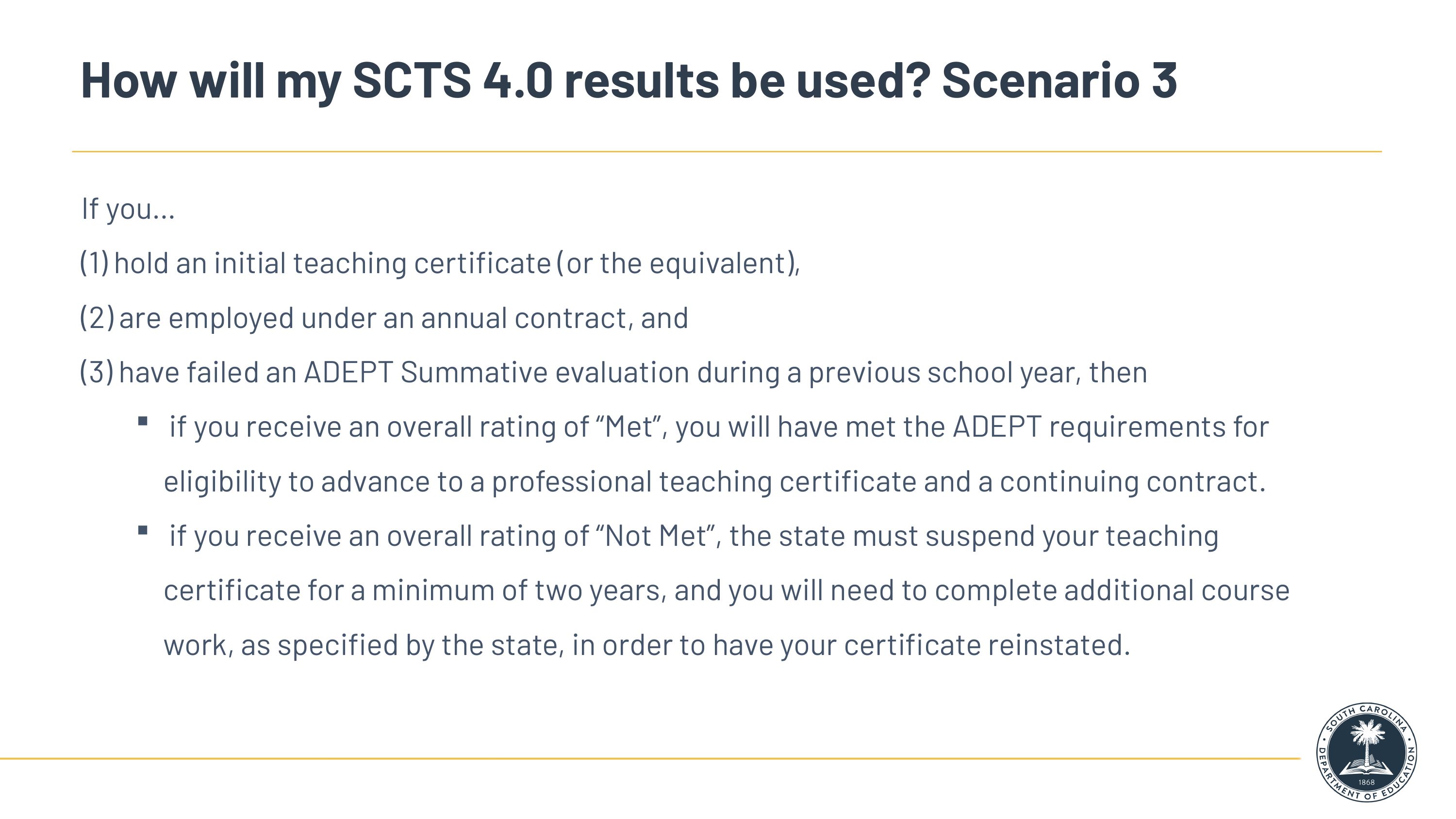

# How will my SCTS 4.0 results be used? Scenario 3
If you…
(1) hold an initial teaching certificate (or the equivalent),
(2) are employed under an annual contract, and
(3) have failed an ADEPT Summative evaluation during a previous school year, then
 if you receive an overall rating of “Met”, you will have met the ADEPT requirements for eligibility to advance to a professional teaching certificate and a continuing contract.
 if you receive an overall rating of “Not Met”, the state must suspend your teaching certificate for a minimum of two years, and you will need to complete additional course work, as specified by the state, in order to have your certificate reinstated.